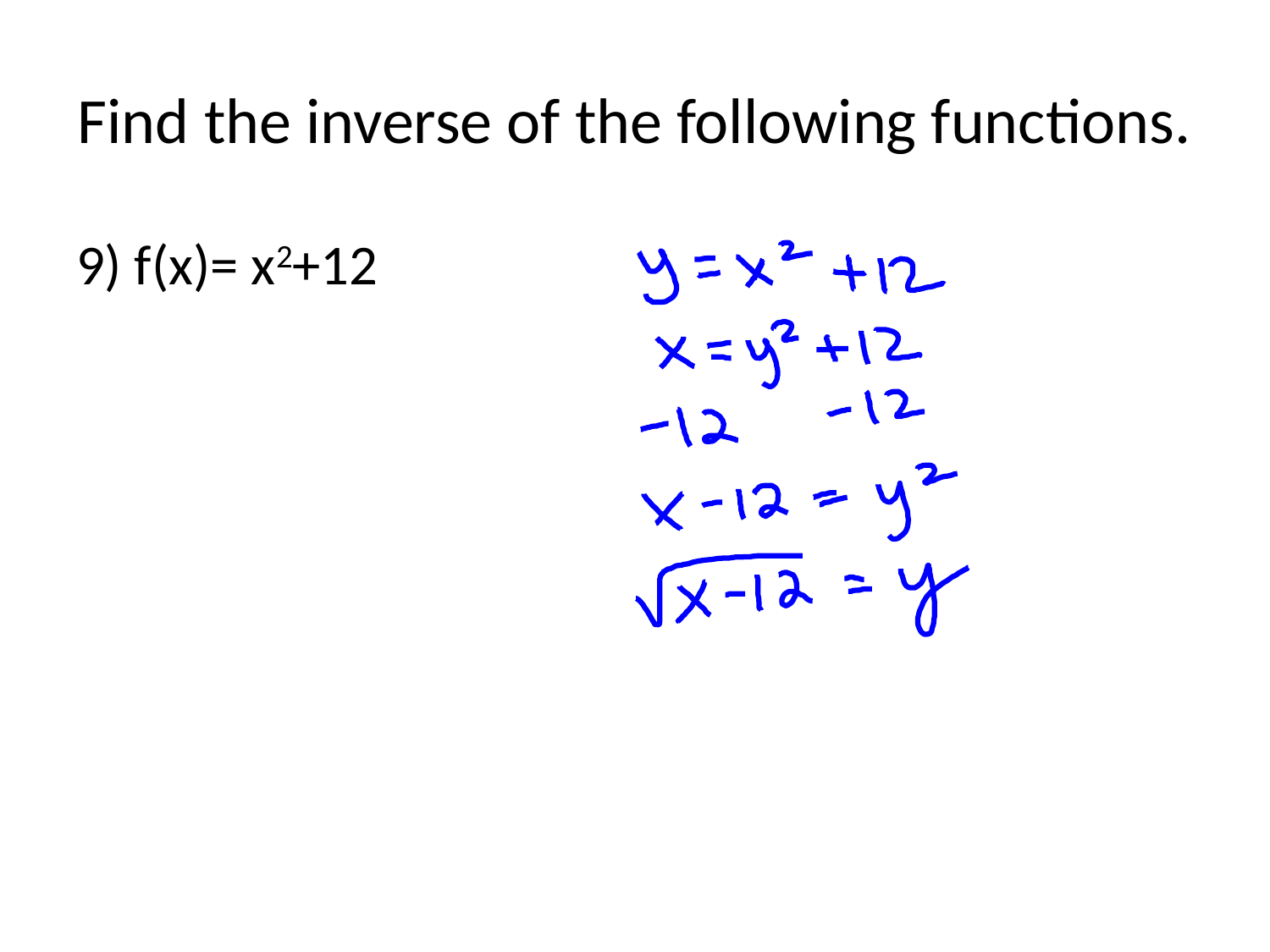

# Find the inverse of the following functions.
9) f(x)= x2+12